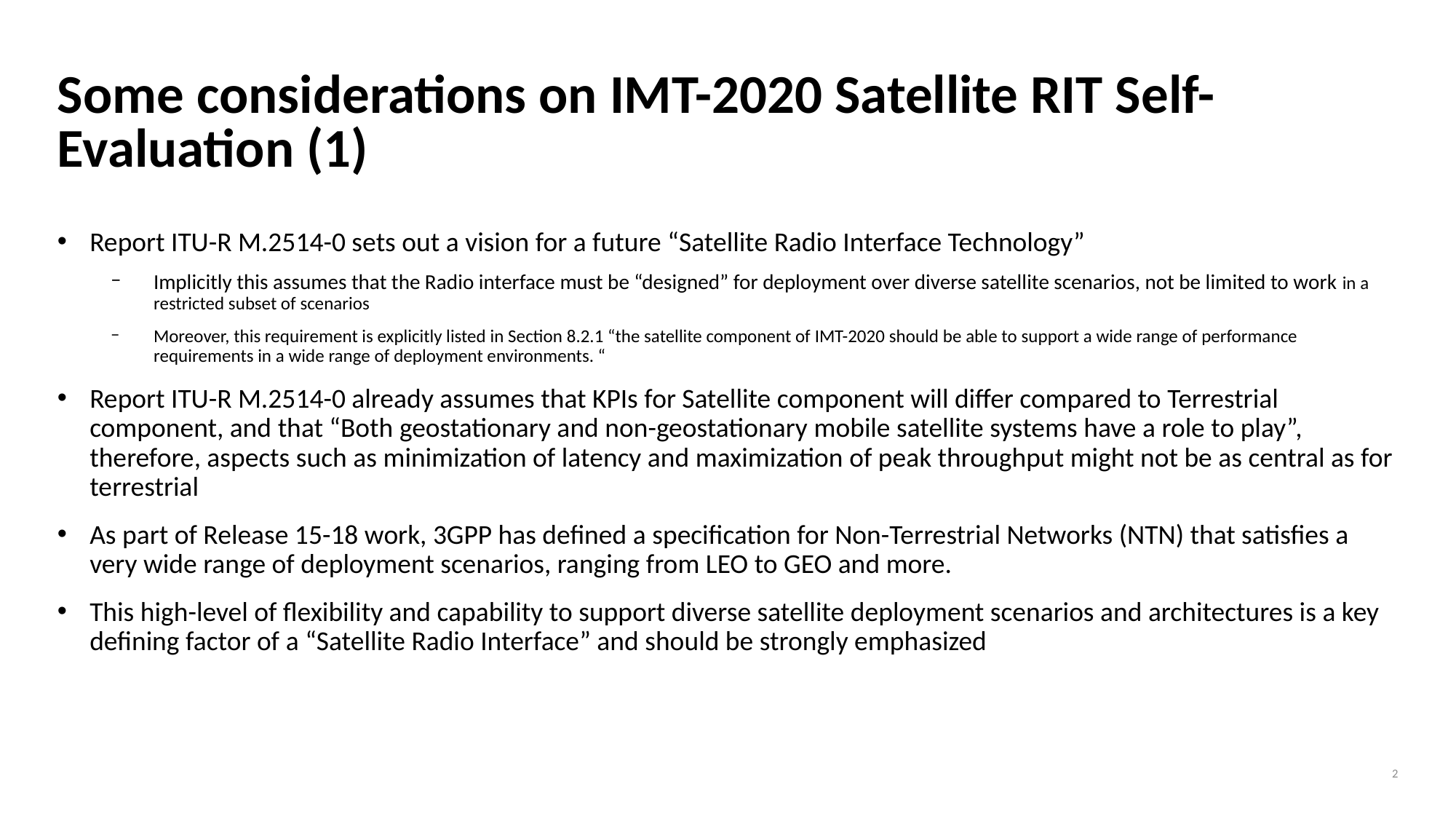

# Some considerations on IMT-2020 Satellite RIT Self-Evaluation (1)
Report ITU-R M.2514-0 sets out a vision for a future “Satellite Radio Interface Technology”
Implicitly this assumes that the Radio interface must be “designed” for deployment over diverse satellite scenarios, not be limited to work in a restricted subset of scenarios
Moreover, this requirement is explicitly listed in Section 8.2.1 “the satellite component of IMT-2020 should be able to support a wide range of performance requirements in a wide range of deployment environments. “
Report ITU-R M.2514-0 already assumes that KPIs for Satellite component will differ compared to Terrestrial component, and that “Both geostationary and non-geostationary mobile satellite systems have a role to play”, therefore, aspects such as minimization of latency and maximization of peak throughput might not be as central as for terrestrial
As part of Release 15-18 work, 3GPP has defined a specification for Non-Terrestrial Networks (NTN) that satisfies a very wide range of deployment scenarios, ranging from LEO to GEO and more.
This high-level of flexibility and capability to support diverse satellite deployment scenarios and architectures is a key defining factor of a “Satellite Radio Interface” and should be strongly emphasized
2